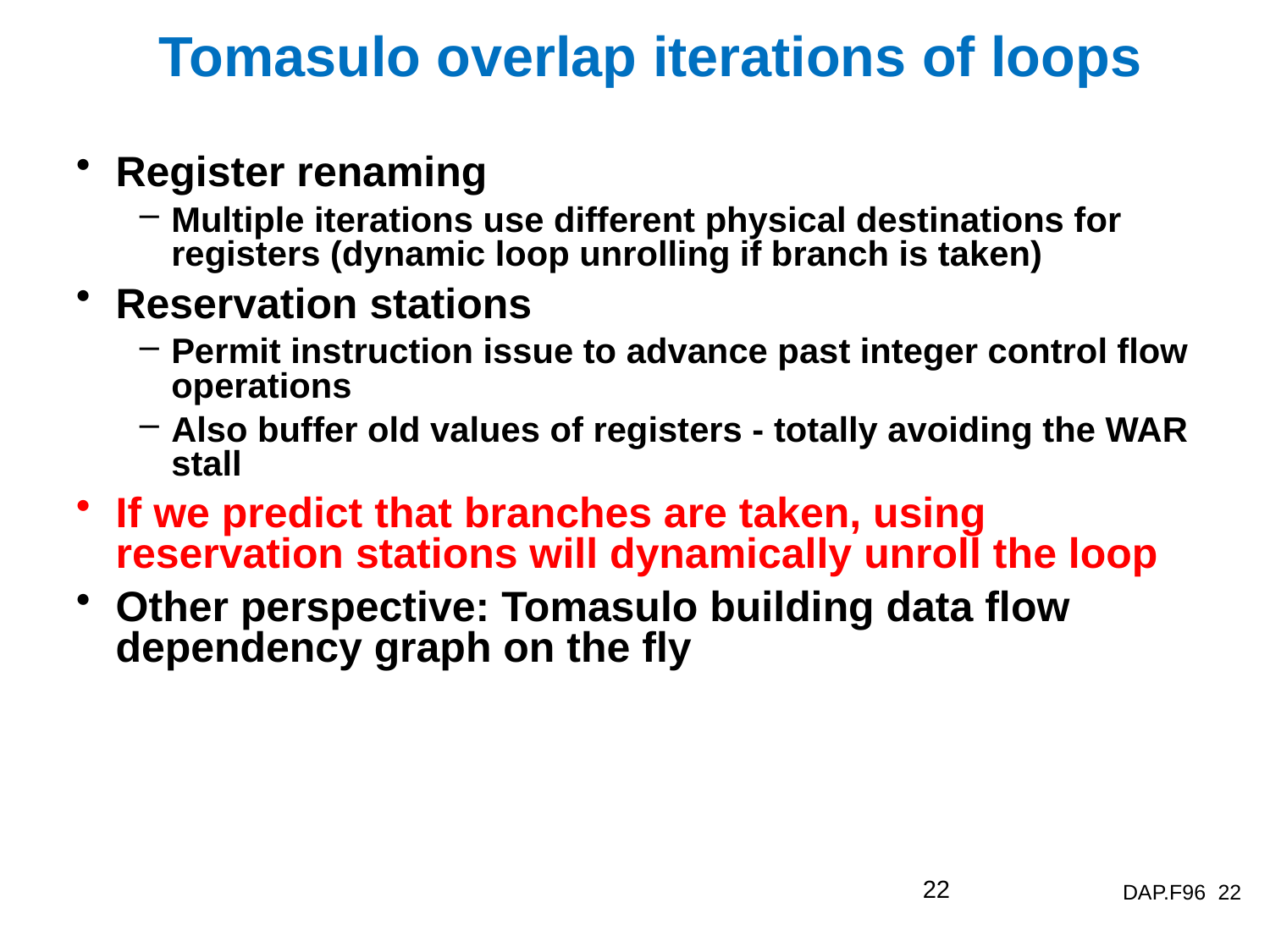

# Tomasulo overlap iterations of loops
Register renaming
Multiple iterations use different physical destinations for registers (dynamic loop unrolling if branch is taken)
Reservation stations
Permit instruction issue to advance past integer control flow operations
Also buffer old values of registers - totally avoiding the WAR stall
If we predict that branches are taken, using reservation stations will dynamically unroll the loop
Other perspective: Tomasulo building data flow dependency graph on the fly

22